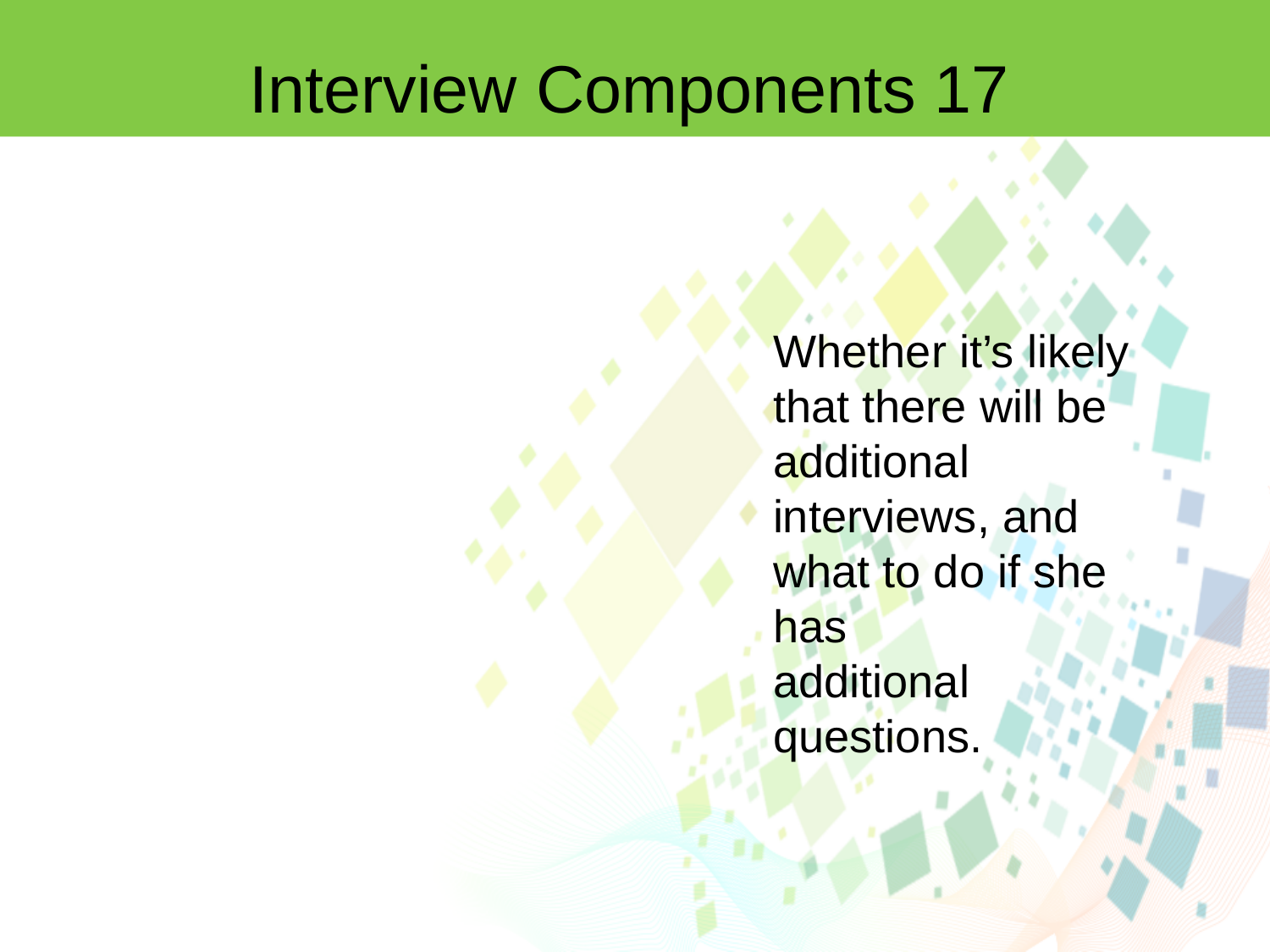

Interview Components 17
Whether it’s likely that there will be additional interviews, and what to do if she has
additional questions.